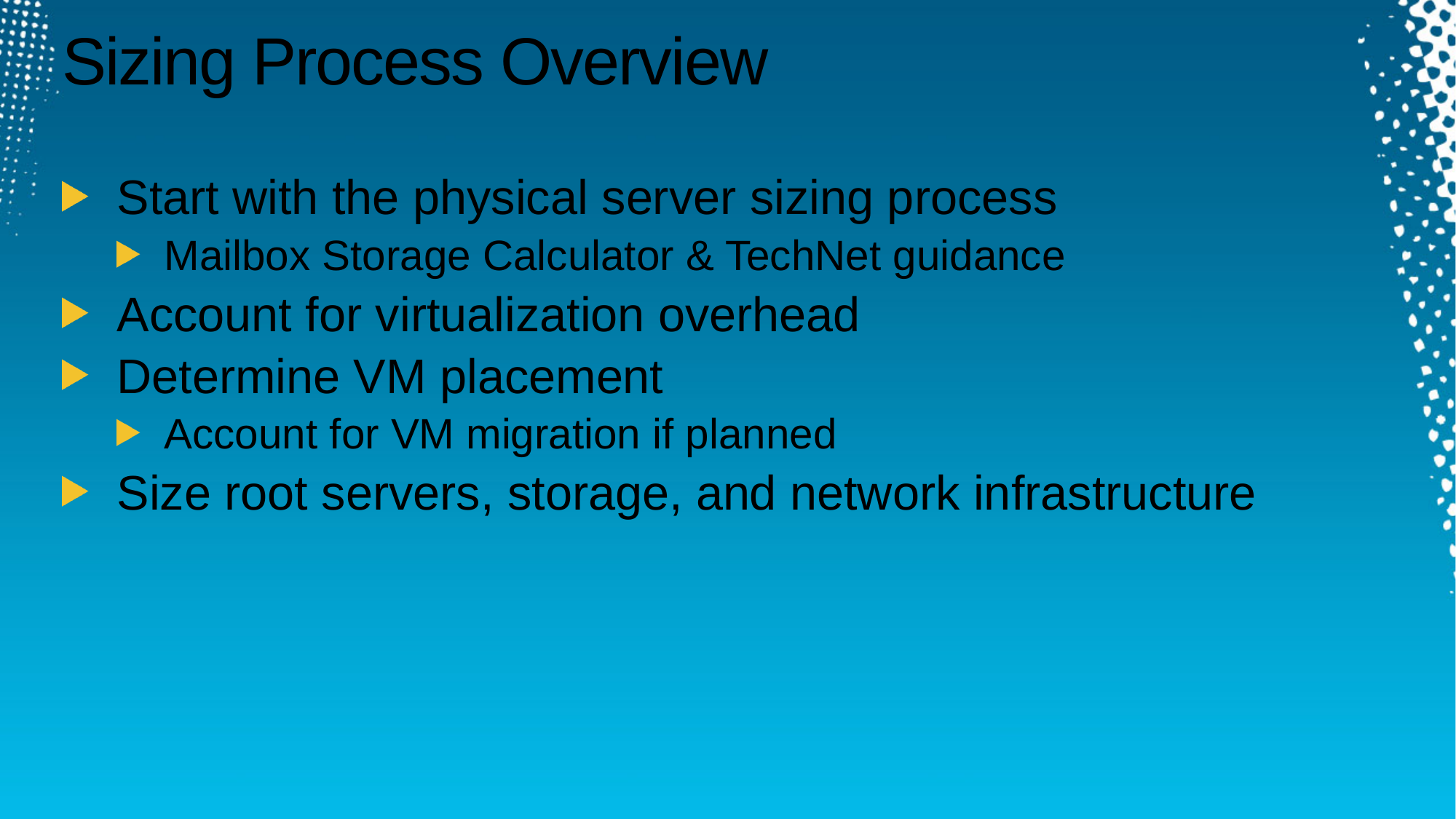

# Sizing Process Overview
Start with the physical server sizing process
Mailbox Storage Calculator & TechNet guidance
Account for virtualization overhead
Determine VM placement
Account for VM migration if planned
Size root servers, storage, and network infrastructure